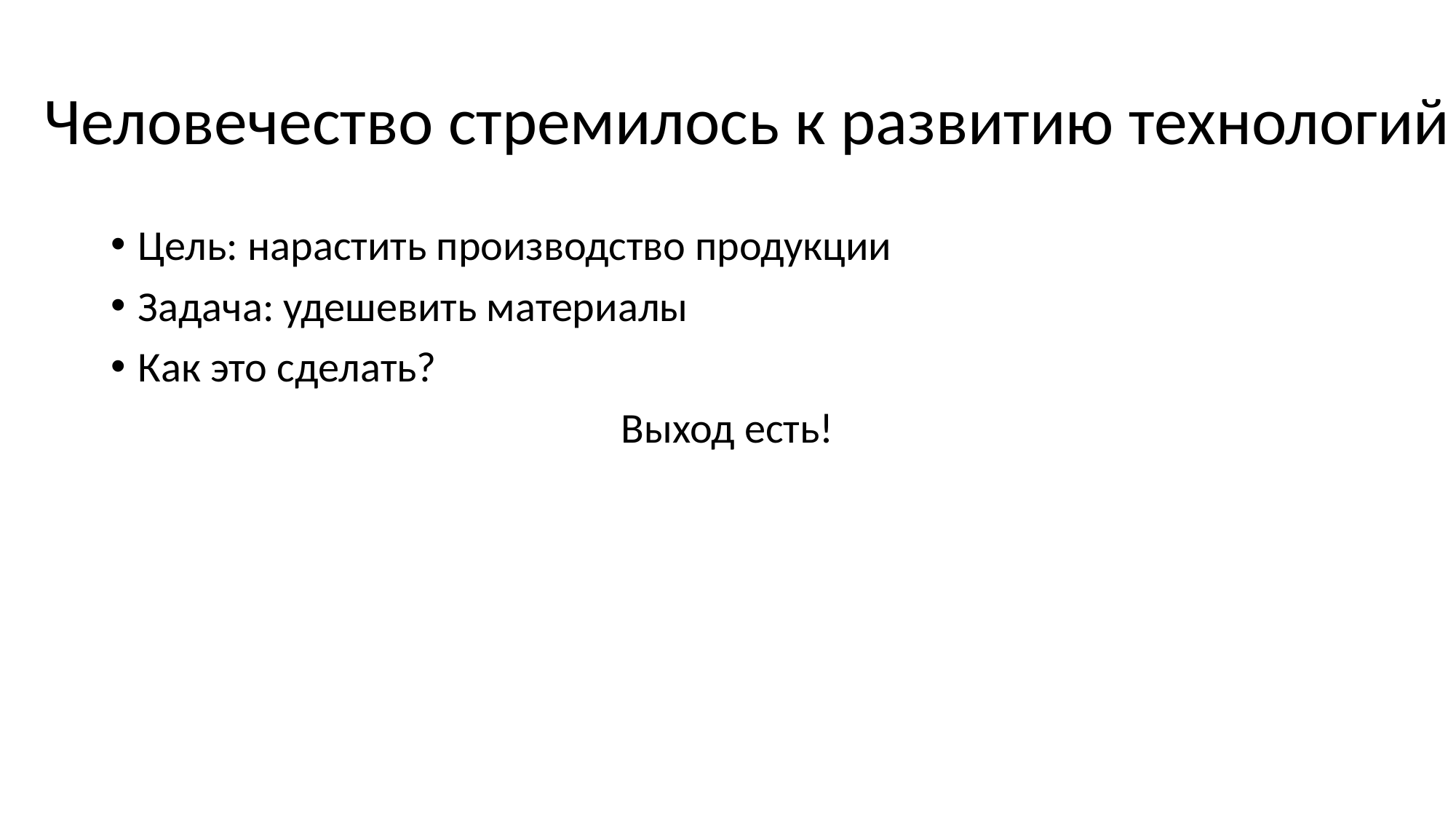

# Человечество стремилось к развитию технологий
Цель: нарастить производство продукции
Задача: удешевить материалы
Как это сделать?
Выход есть!